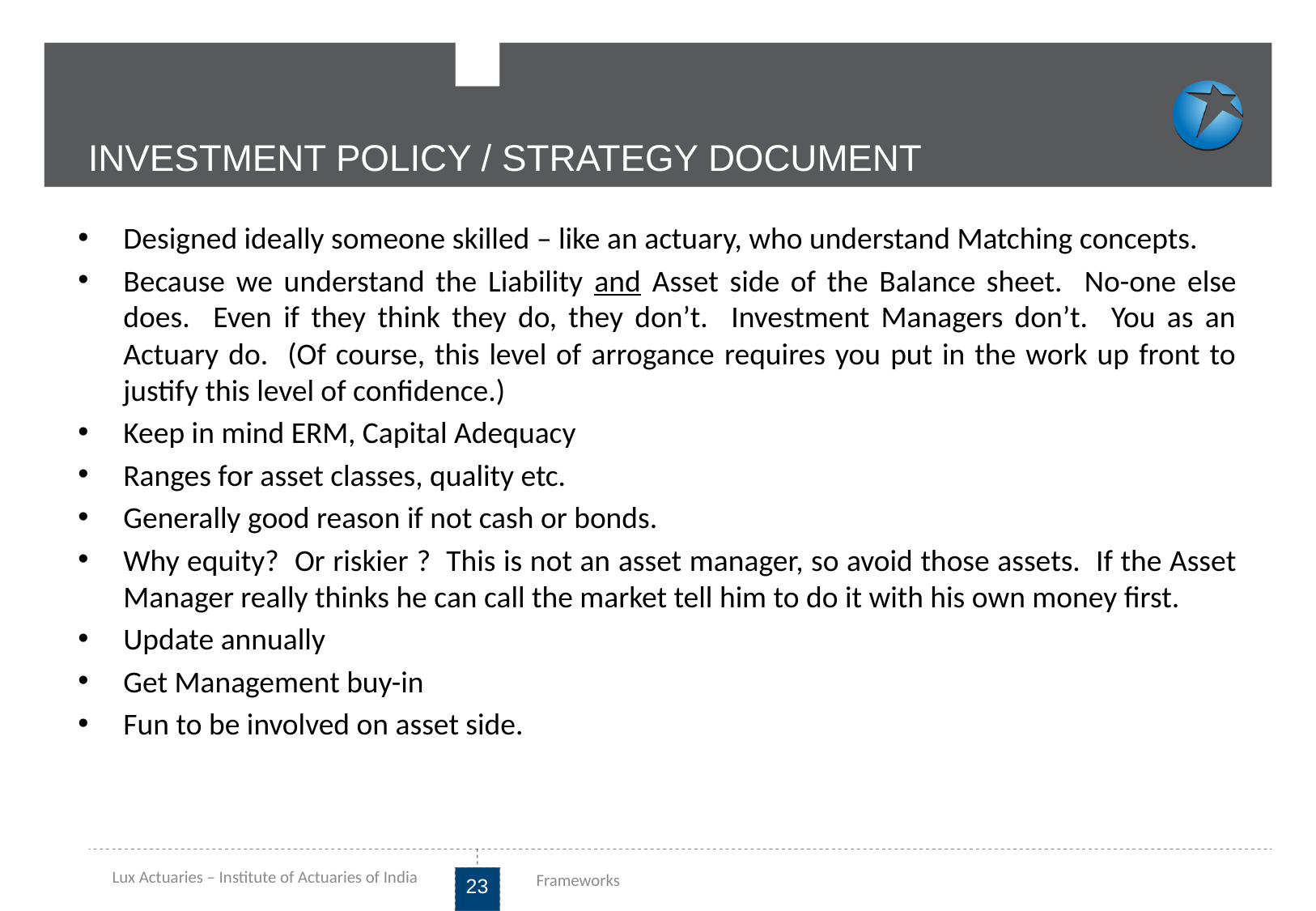

INVESTMENT POLICY / STRATEGY DOCUMENT
Designed ideally someone skilled – like an actuary, who understand Matching concepts.
Because we understand the Liability and Asset side of the Balance sheet.  No-one else does.  Even if they think they do, they don’t.  Investment Managers don’t.  You as an Actuary do.  (Of course, this level of arrogance requires you put in the work up front to justify this level of confidence.)
Keep in mind ERM, Capital Adequacy
Ranges for asset classes, quality etc.
Generally good reason if not cash or bonds.
Why equity?  Or riskier ?  This is not an asset manager, so avoid those assets.  If the Asset Manager really thinks he can call the market tell him to do it with his own money first.
Update annually
Get Management buy-in
Fun to be involved on asset side.

Lux Actuaries – Institute of Actuaries of India
Frameworks
23